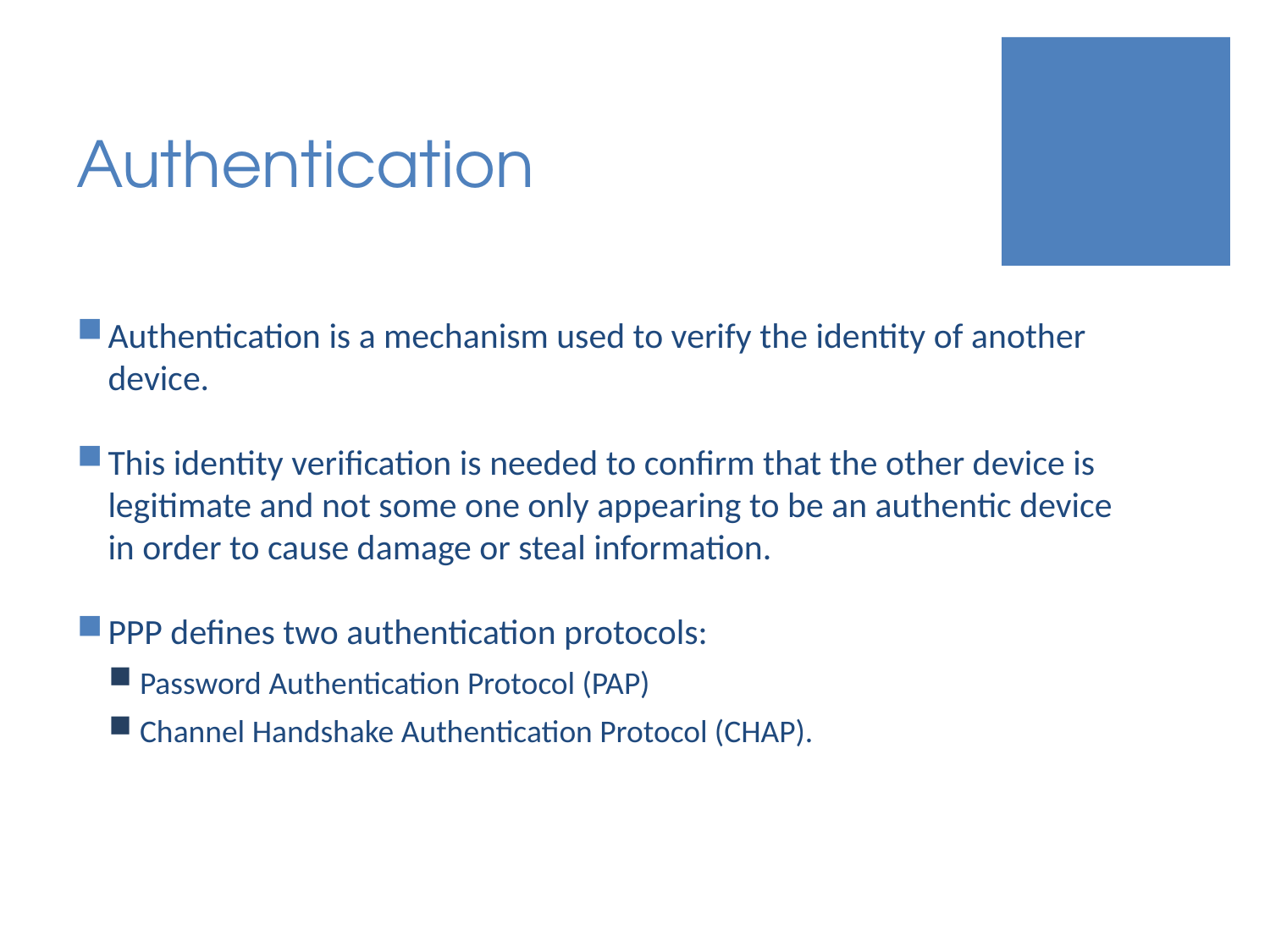

# Authentication
Authentication is a mechanism used to verify the identity of another device.
This identity verification is needed to confirm that the other device is legitimate and not some one only appearing to be an authentic device in order to cause damage or steal information.
PPP defines two authentication protocols:
Password Authentication Protocol (PAP)
Channel Handshake Authentication Protocol (CHAP).